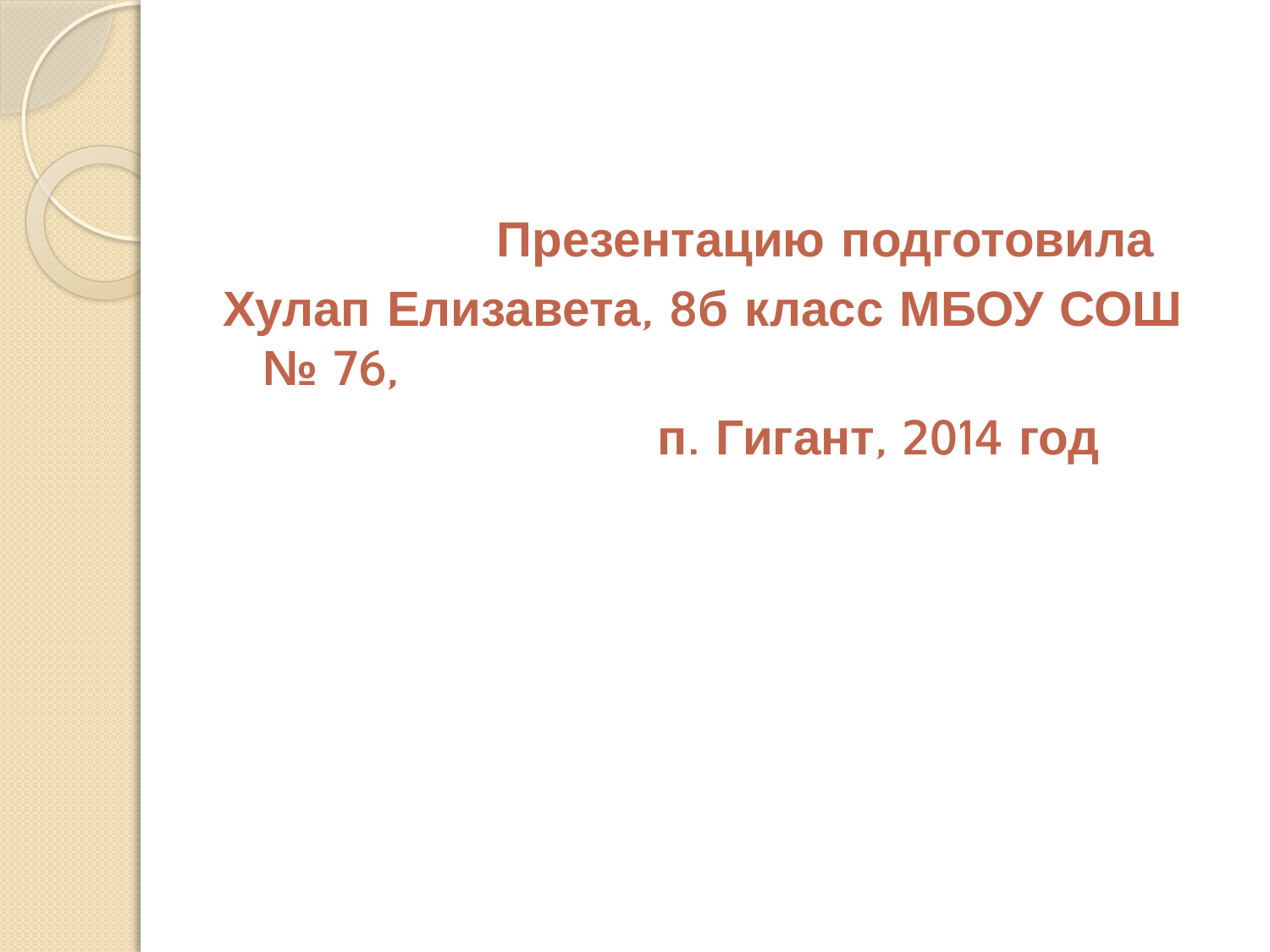

#
                 Презентацию подготовила
Хулап Елизавета, 8б класс МБОУ СОШ № 76,
                           п. Гигант, 2014 год